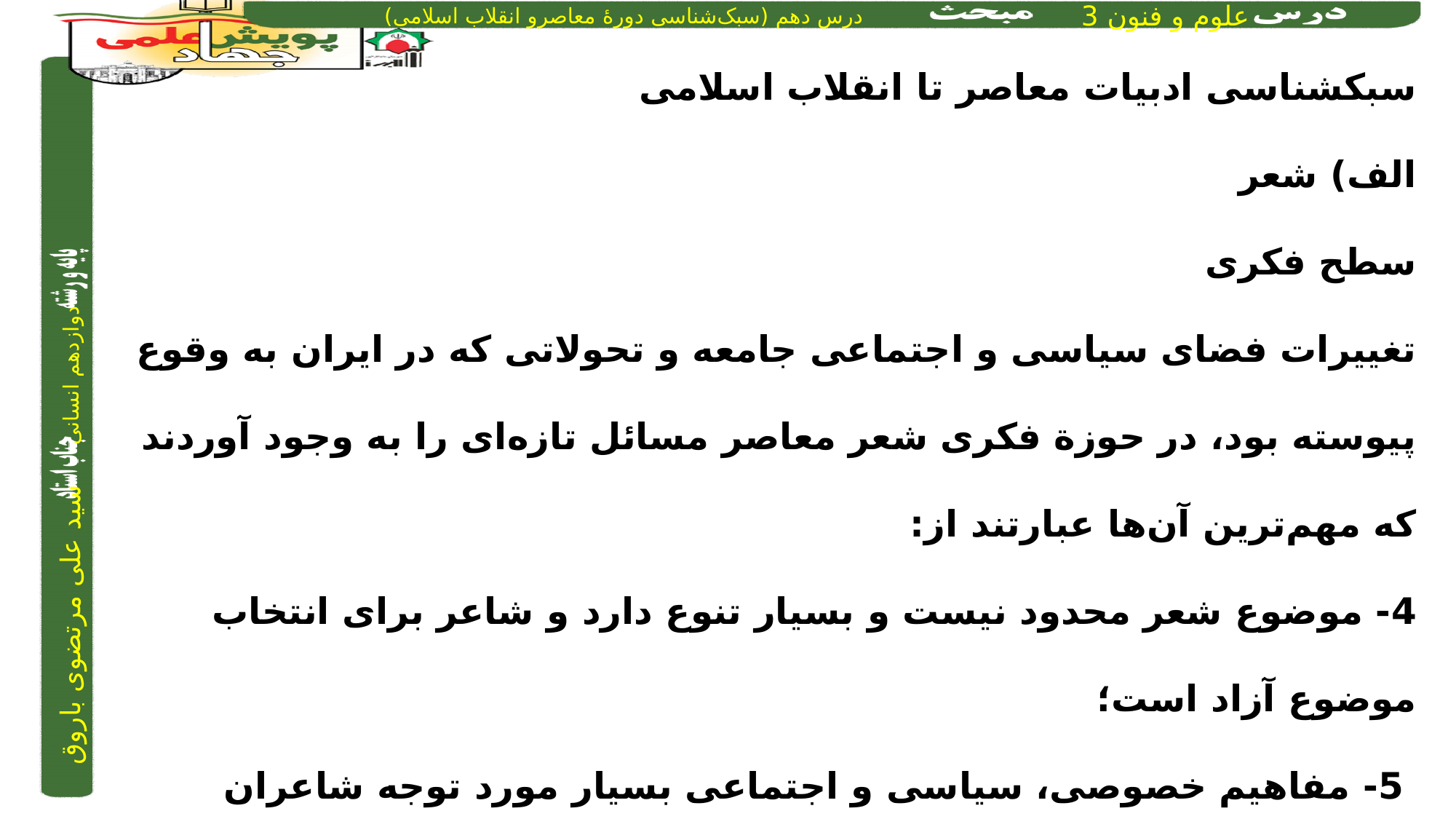

سبکشناسی ادبیات معاصر تا انقلاب اسلامی
الف) شعر
سطح فکری
تغییرات فضای سیاسی و اجتماعی جامعه و تحولاتی که در ایران به وقوع پیوسته بود، در حوزة فکری شعر معاصر مسائل تازه‌ای را به وجود آوردند که مهم‌ترین آن‌ها عبارتند از:
4- موضوع شعر محدود نیست و بسیار تنوع دارد و شاعر برای انتخاب موضوع آزاد است؛
 5- مفاهیم خصوصی، سیاسی و اجتماعی بسیار مورد توجه شاعران قرار گرفته‌اند؛
 6- لحن شاعر صمیمانه و متواضعانه است؛
 7- مدح و ذم و هجو در شعر این دوره بسیار کم است.؛